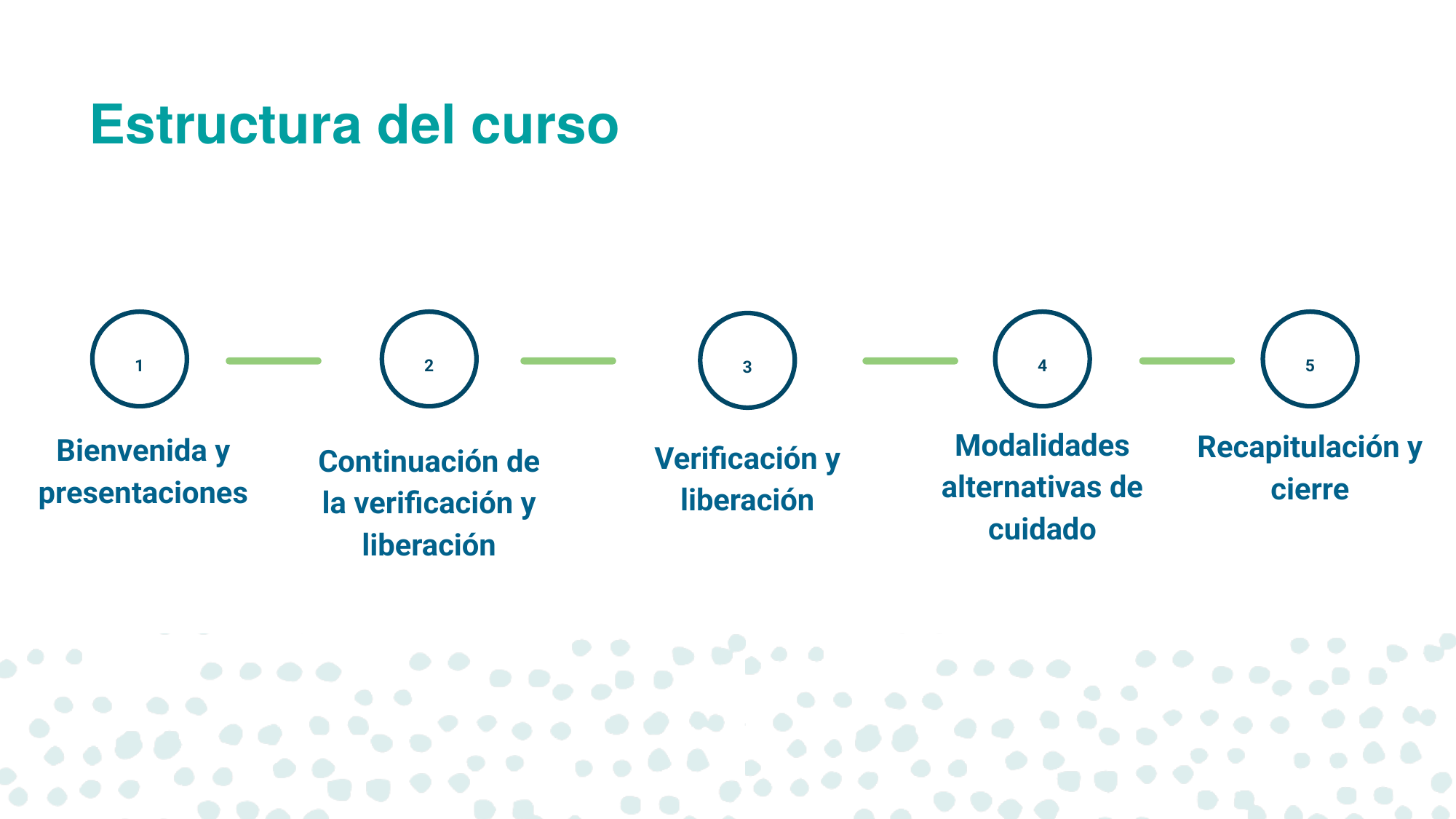

# Estructura del curso

1
Bienvenida y presentaciones

2

Continuación de la verificación y liberación

4
Modalidades alternativas de cuidado

5
Recapitulación y cierre

3

Verificación y liberación